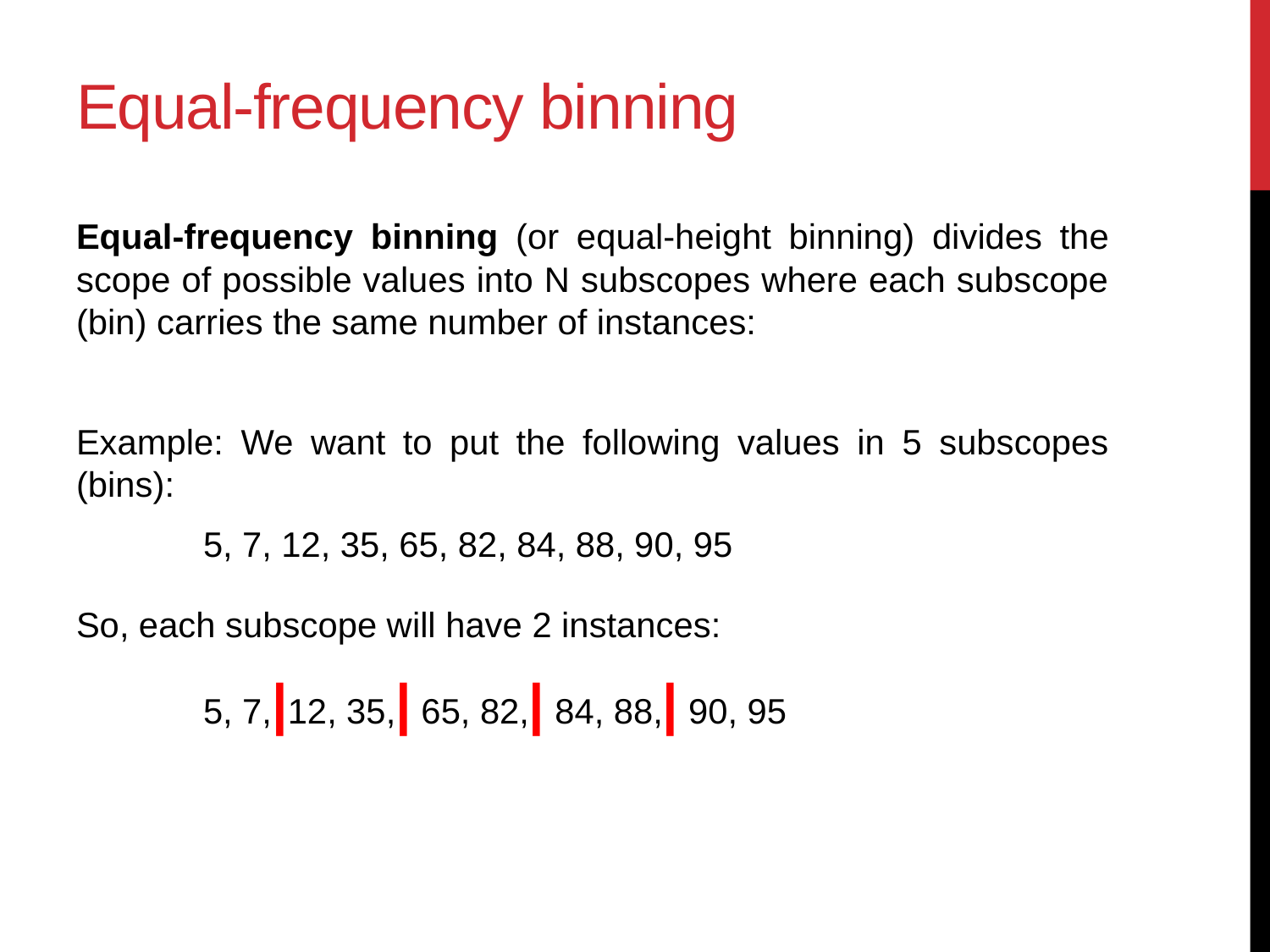

# Equal-frequency binning
Equal-frequency binning (or equal-height binning) divides the scope of possible values into N subscopes where each subscope (bin) carries the same number of instances:

Example: We want to put the following values in 5 subscopes (bins):
	5, 7, 12, 35, 65, 82, 84, 88, 90, 95
So, each subscope will have 2 instances:
	5, 7,|12, 35,| 65, 82,| 84, 88,| 90, 95